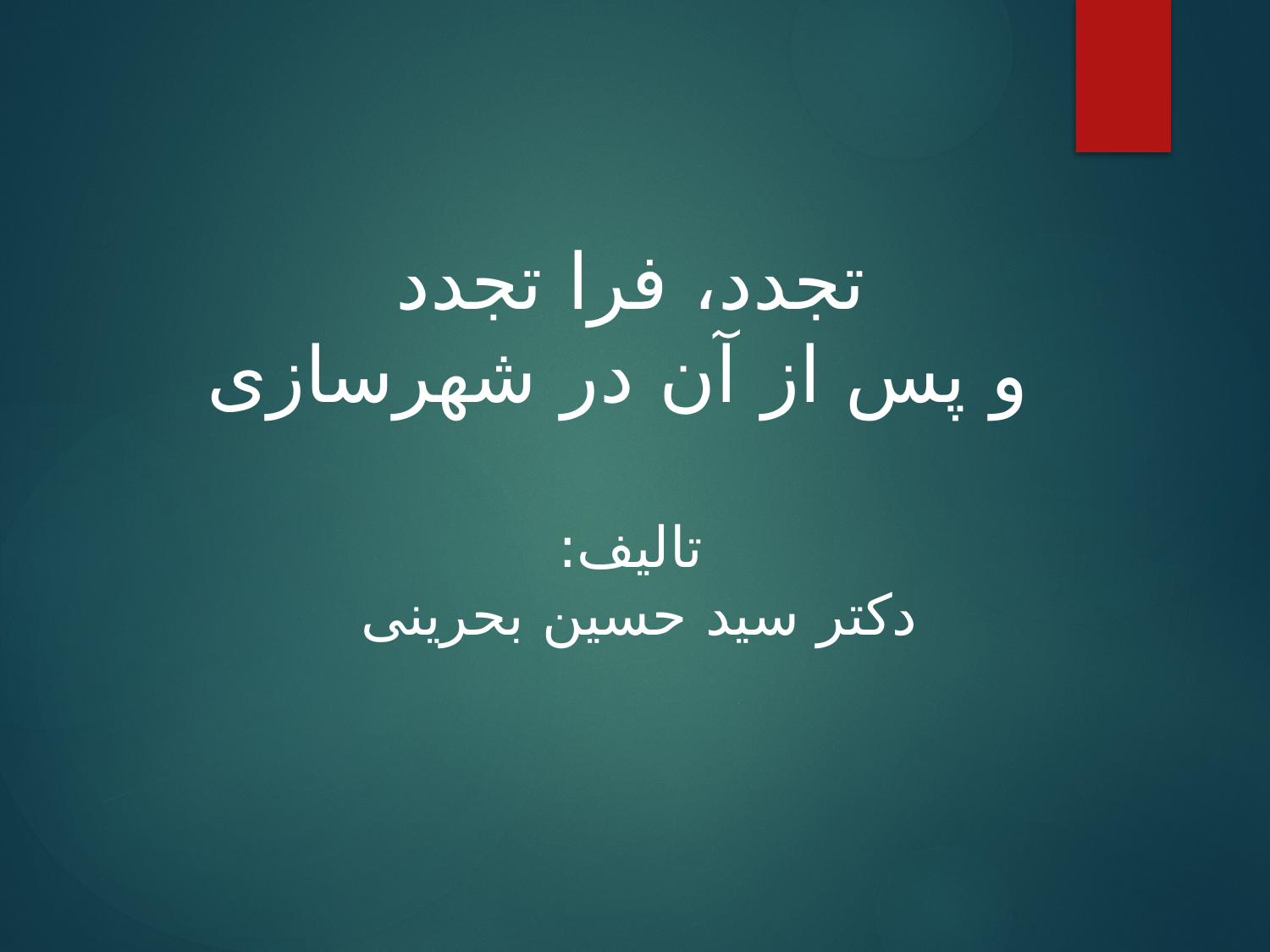

تجدد، فرا تجدد
 و پس از آن در شهرسازی

تالیف:
دکتر سید حسین بحرینی